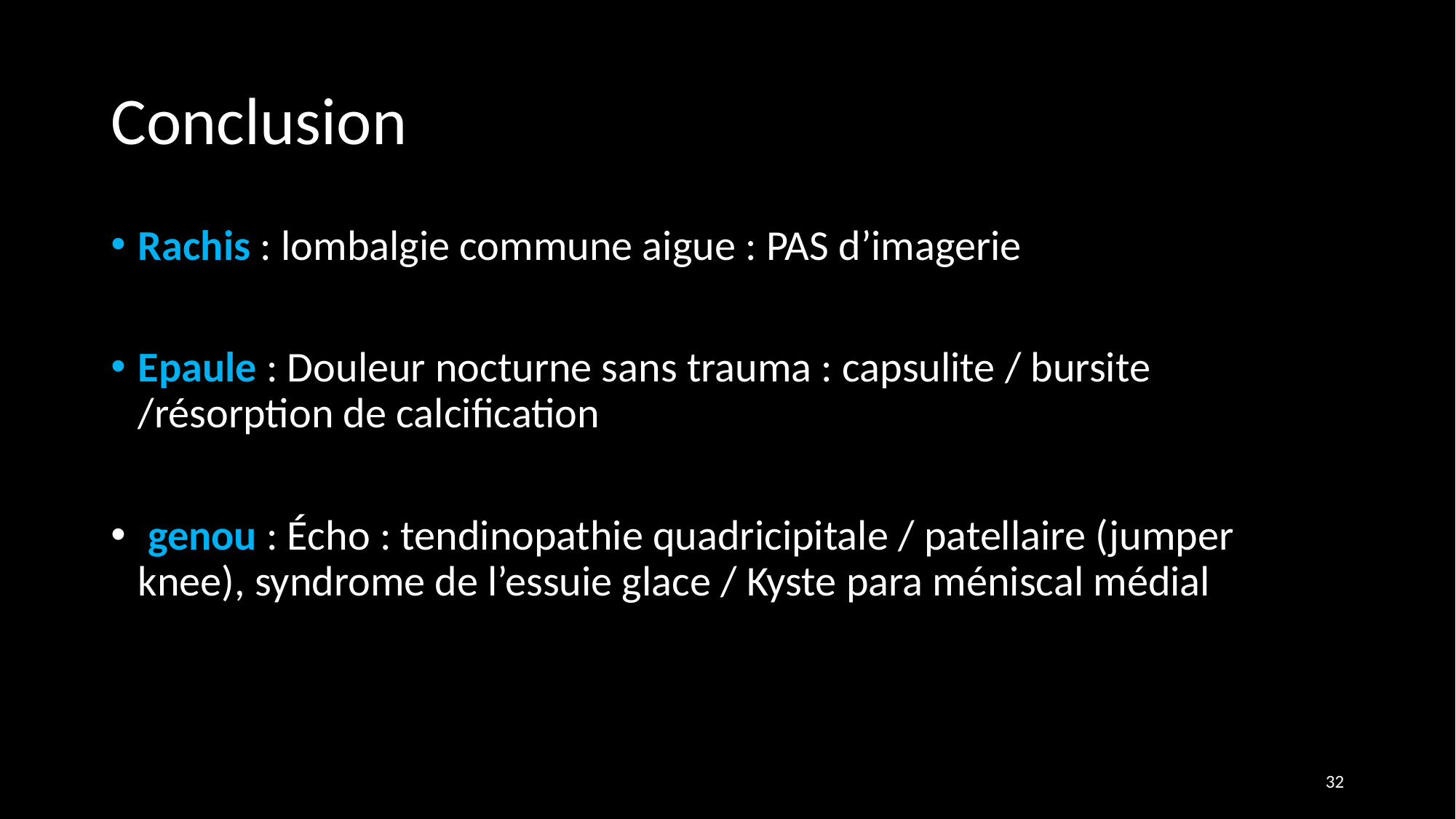

# Conclusion
Rachis : lombalgie commune aigue : PAS d’imagerie

Epaule : Douleur nocturne sans trauma : capsulite / bursite /résorption de calcification

 genou : Écho : tendinopathie quadricipitale / patellaire (jumper knee), syndrome de l’essuie glace / Kyste para méniscal médial

32